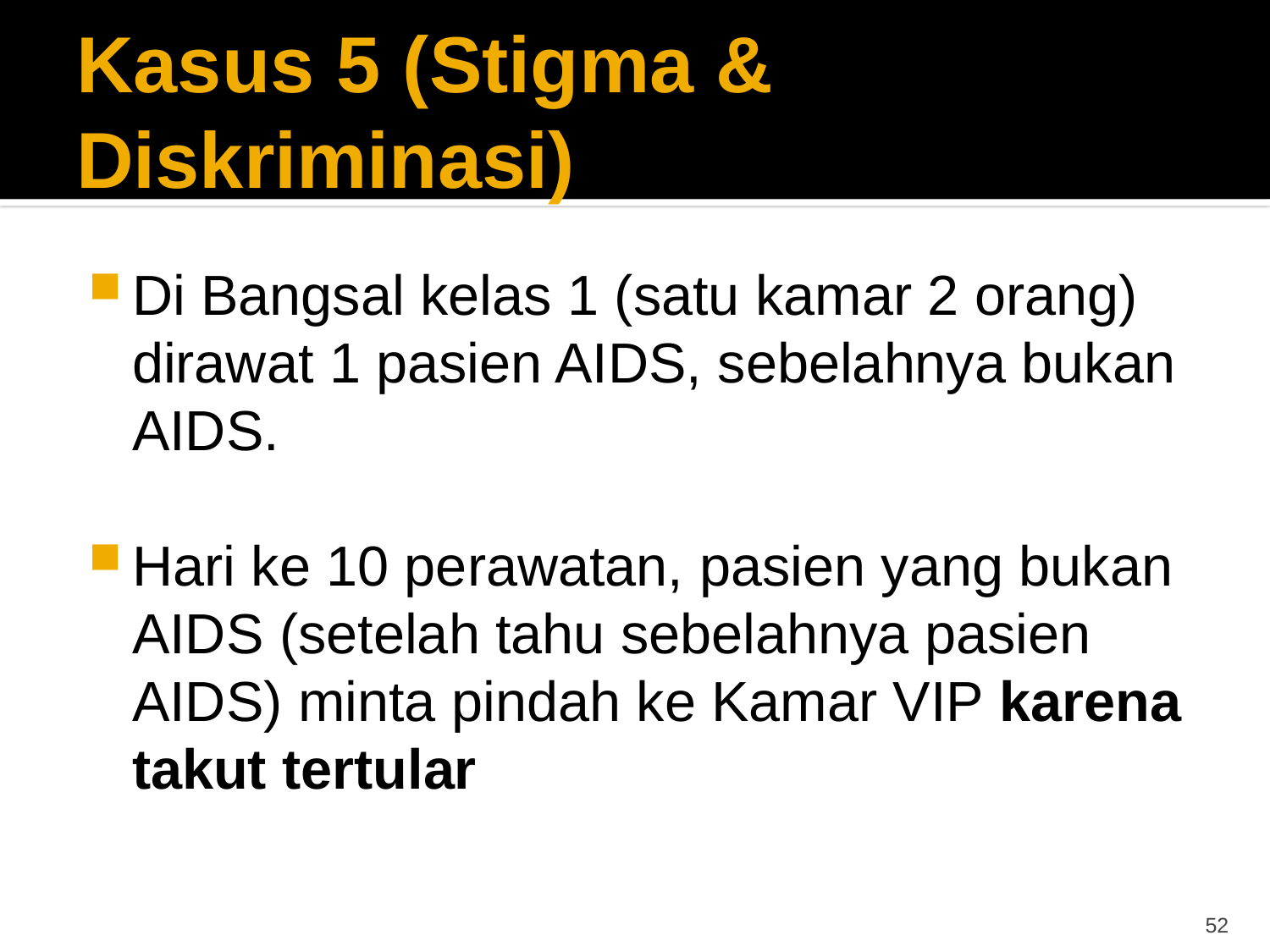

# Kasus 5 (Stigma & Diskriminasi)
Di Bangsal kelas 1 (satu kamar 2 orang) dirawat 1 pasien AIDS, sebelahnya bukan AIDS.

Hari ke 10 perawatan, pasien yang bukan AIDS (setelah tahu sebelahnya pasien AIDS) minta pindah ke Kamar VIP karena takut tertular
52